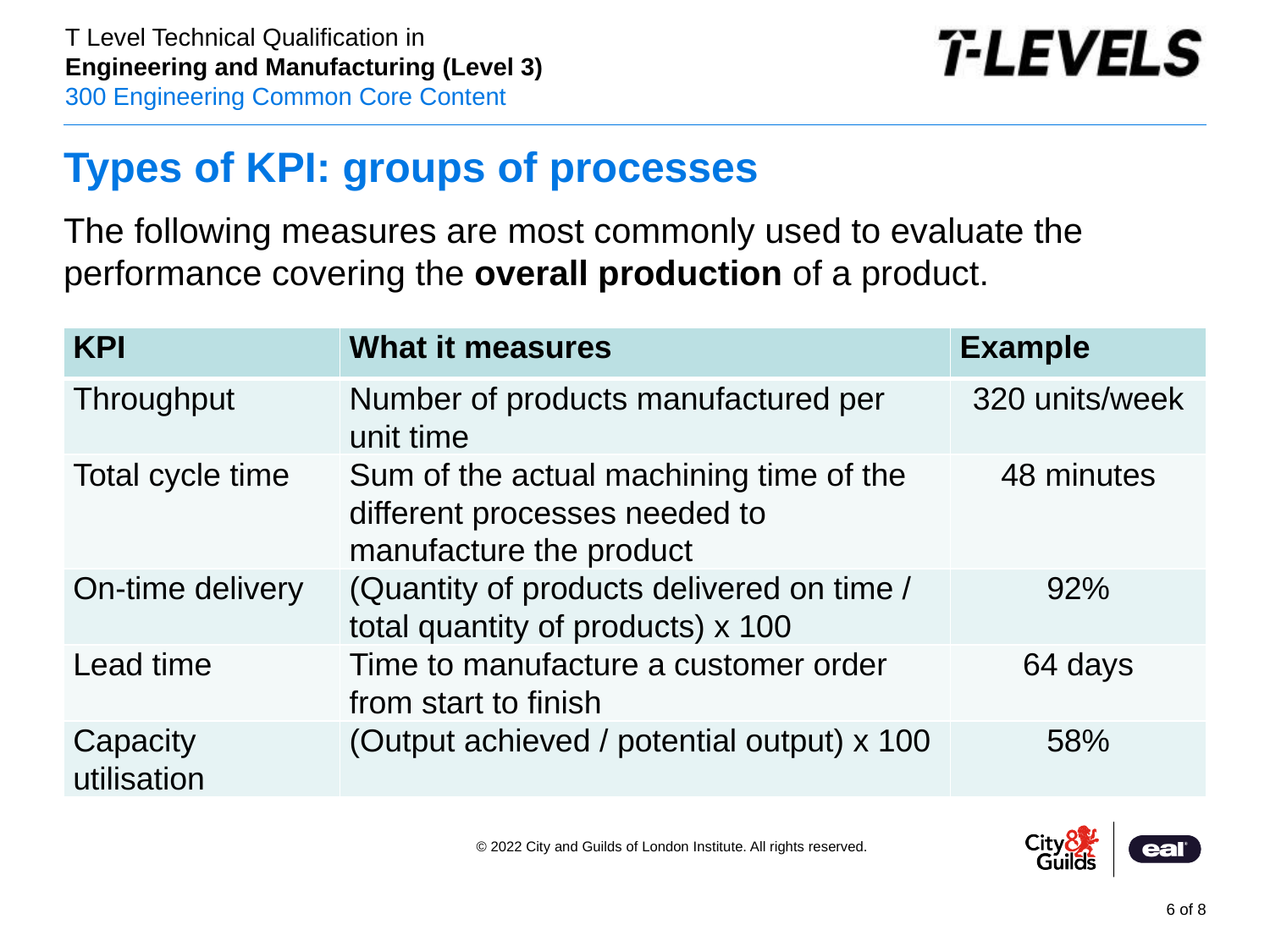

# Types of KPI: groups of processes
The following measures are most commonly used to evaluate the performance covering the overall production of a product.
| KPI | What it measures | Example |
| --- | --- | --- |
| Throughput | Number of products manufactured per unit time | 320 units/week |
| Total cycle time | Sum of the actual machining time of the different processes needed to manufacture the product | 48 minutes |
| On-time delivery | (Quantity of products delivered on time / total quantity of products) x 100 | 92% |
| Lead time | Time to manufacture a customer order from start to finish | 64 days |
| Capacity utilisation | (Output achieved / potential output) x 100 | 58% |